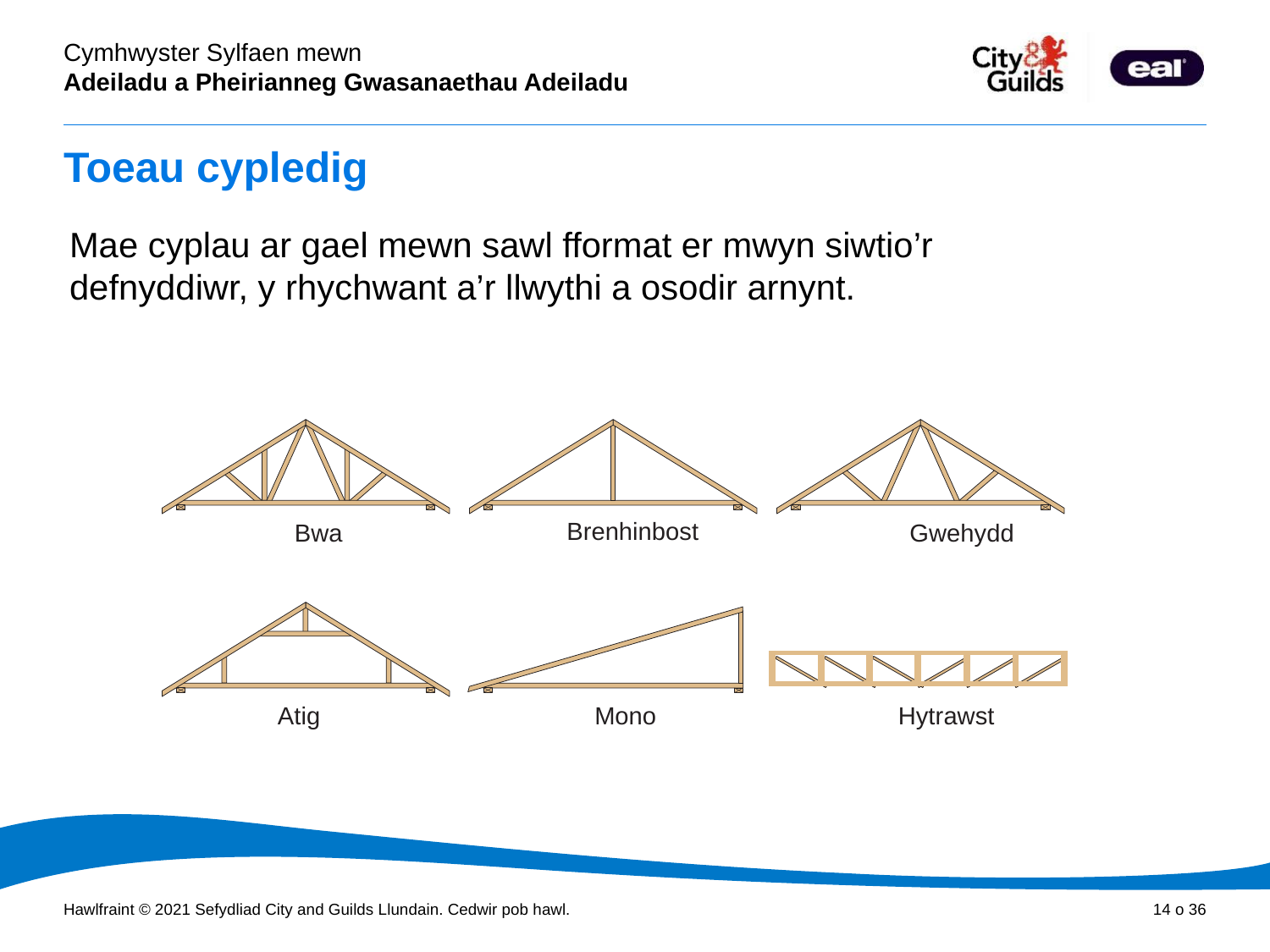

# Toeau cypledig
Mae cyplau ar gael mewn sawl fformat er mwyn siwtio’r defnyddiwr, y rhychwant a’r llwythi a osodir arnynt.

Brenhinbost
Bwa
Gwehydd

|  |  |  |  |  |  |
| --- | --- | --- | --- | --- | --- |

Atig
Mono
Hytrawst